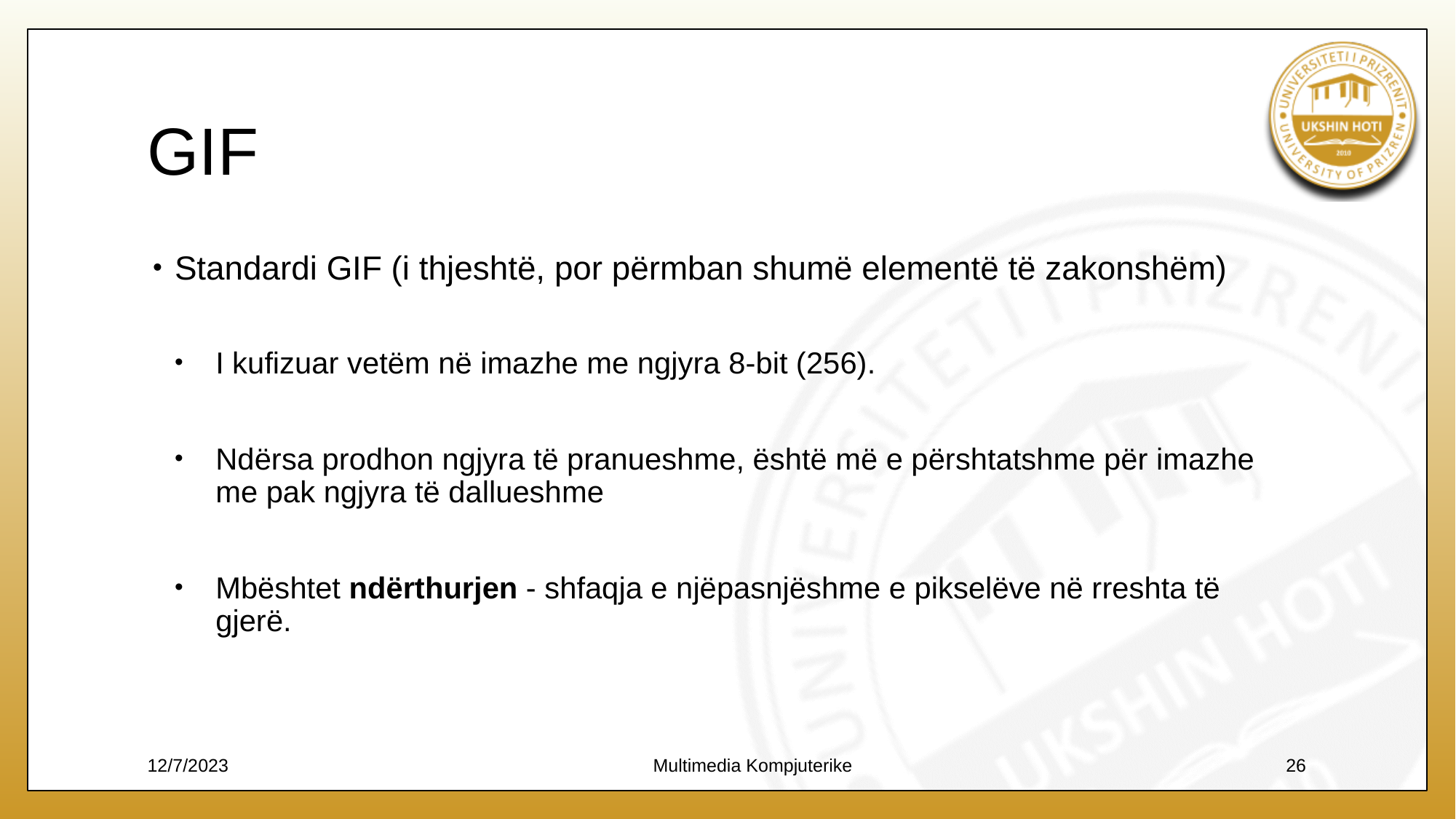

# GIF
Standardi GIF (i thjeshtë, por përmban shumë elementë të zakonshëm)

I kufizuar vetëm në imazhe me ngjyra 8-bit (256).

Ndërsa prodhon ngjyra të pranueshme, është më e përshtatshme për imazhe me pak ngjyra të dallueshme

Mbështet ndërthurjen - shfaqja e njëpasnjëshme e pikselëve në rreshta të gjerë.

12/7/2023
Multimedia Kompjuterike
26